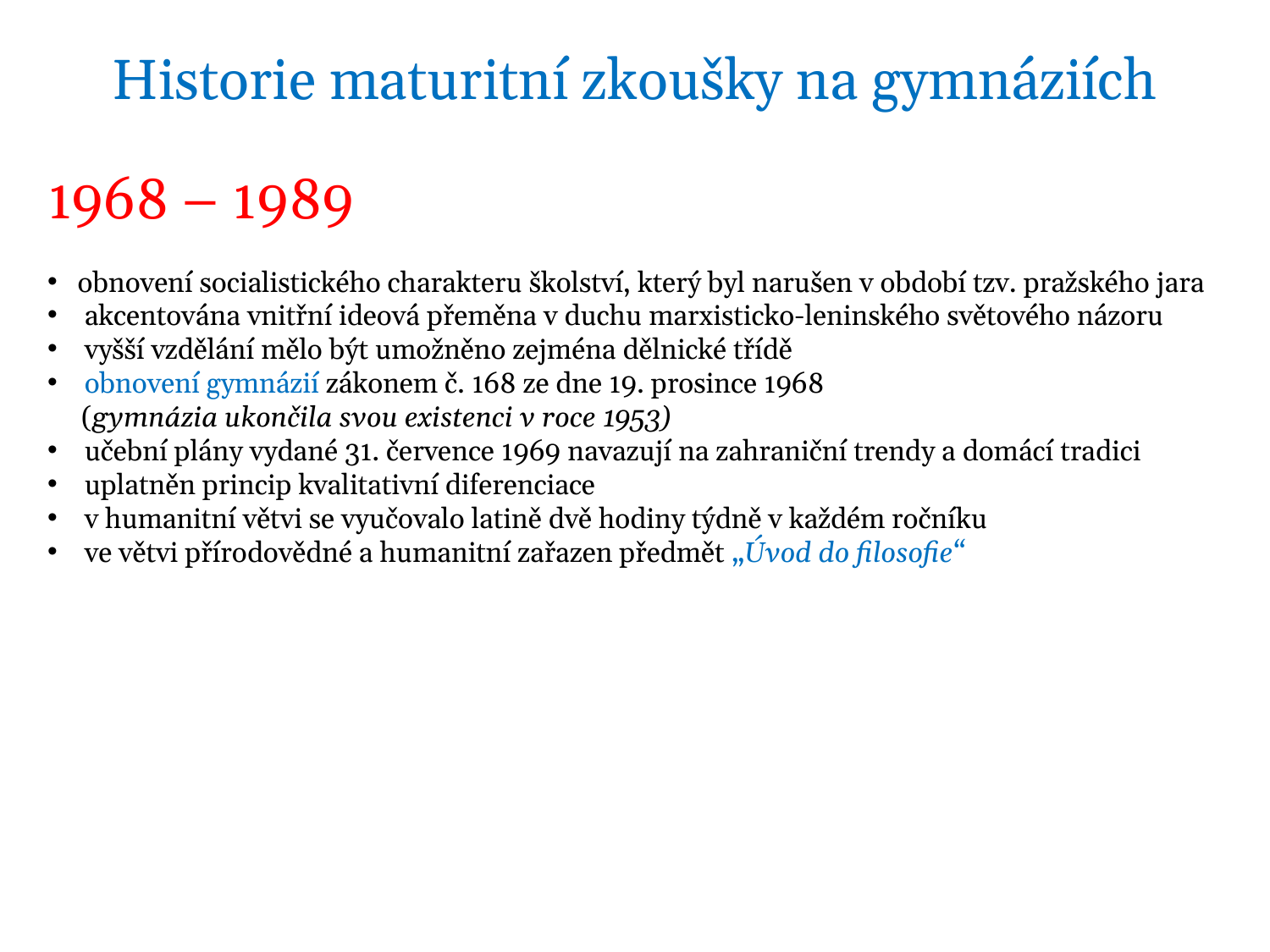

# Historie maturitní zkoušky na gymnáziích
1968 – 1989

   obnovení socialistického charakteru školství, který byl narušen v období tzv. pražského jara
    akcentována vnitřní ideová přeměna v duchu marxisticko-leninského světového názoru
    vyšší vzdělání mělo být umožněno zejména dělnické třídě
    obnovení gymnázií zákonem č. 168 ze dne 19. prosince 1968
     (gymnázia ukončila svou existenci v roce 1953)
    učební plány vydané 31. července 1969 navazují na zahraniční trendy a domácí tradici
    uplatněn princip kvalitativní diferenciace
    v humanitní větvi se vyučovalo latině dvě hodiny týdně v každém ročníku
    ve větvi přírodovědné a humanitní zařazen předmět „Úvod do filosofie“